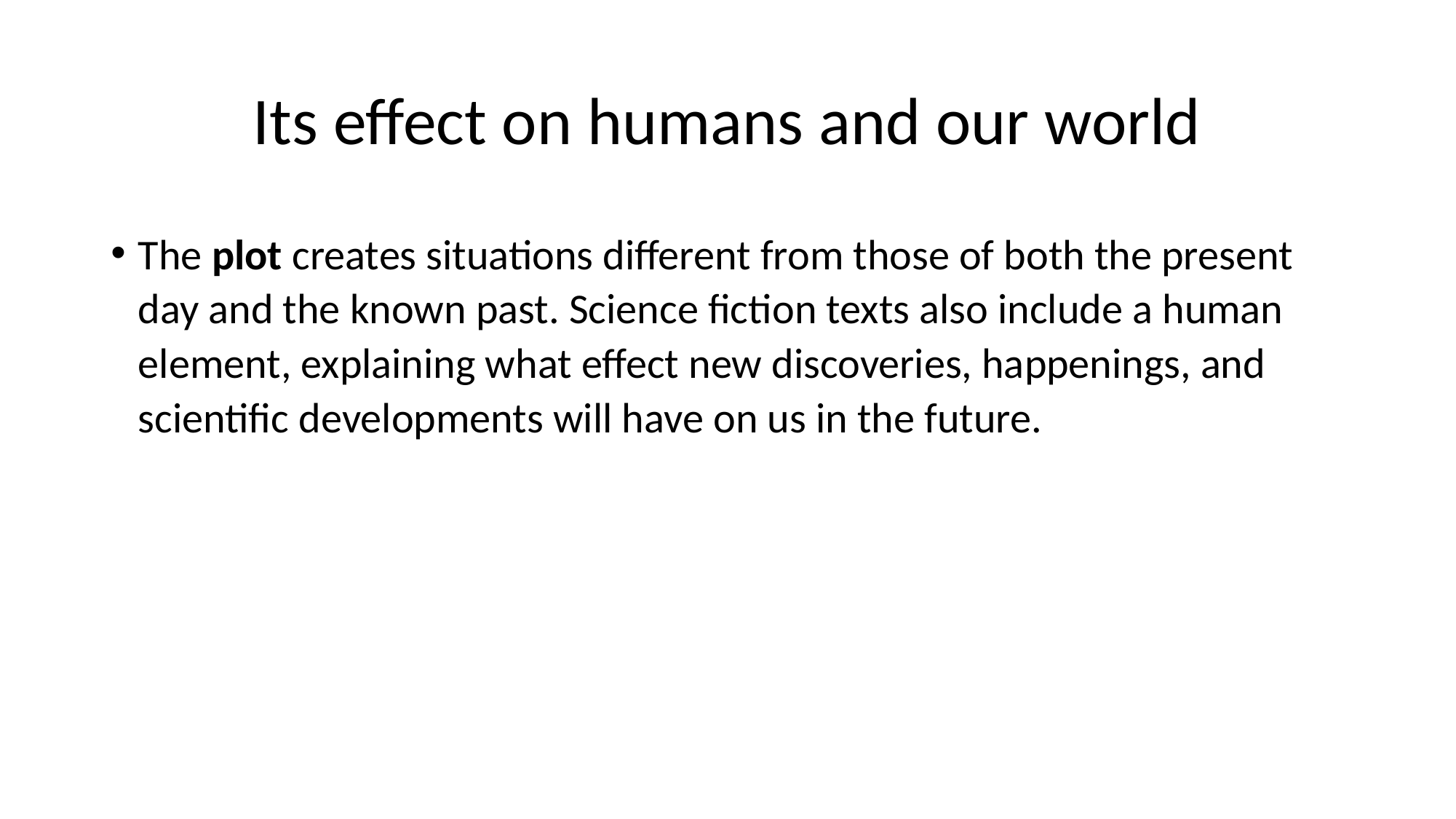

# Its effect on humans and our world
The plot creates situations different from those of both the present day and the known past. Science fiction texts also include a human element, explaining what effect new discoveries, happenings, and scientific developments will have on us in the future.